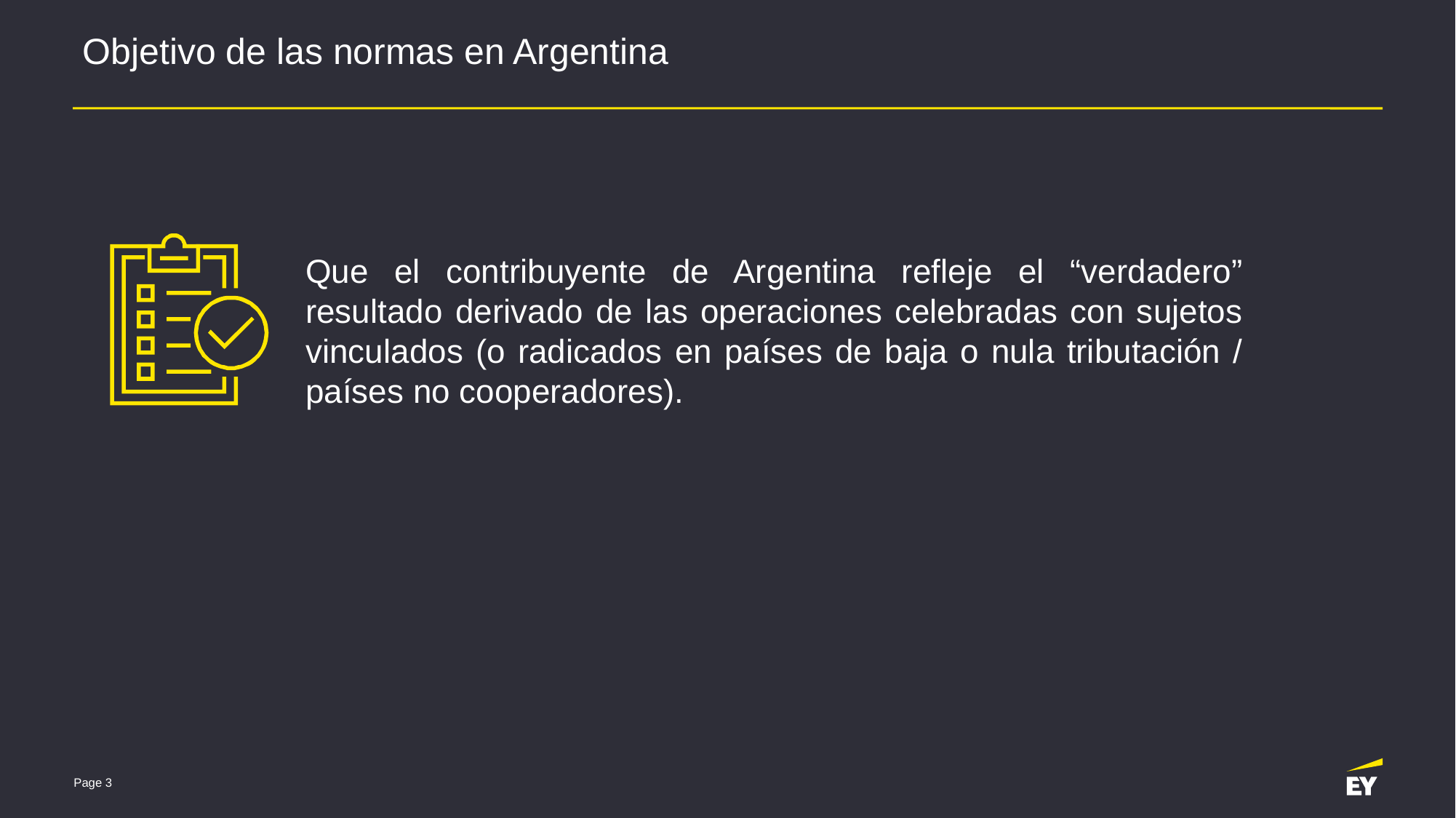

# Objetivo de las normas en Argentina

Que el contribuyente de Argentina refleje el “verdadero” resultado derivado de las operaciones celebradas con sujetos vinculados (o radicados en países de baja o nula tributación / países no cooperadores).
Page 3